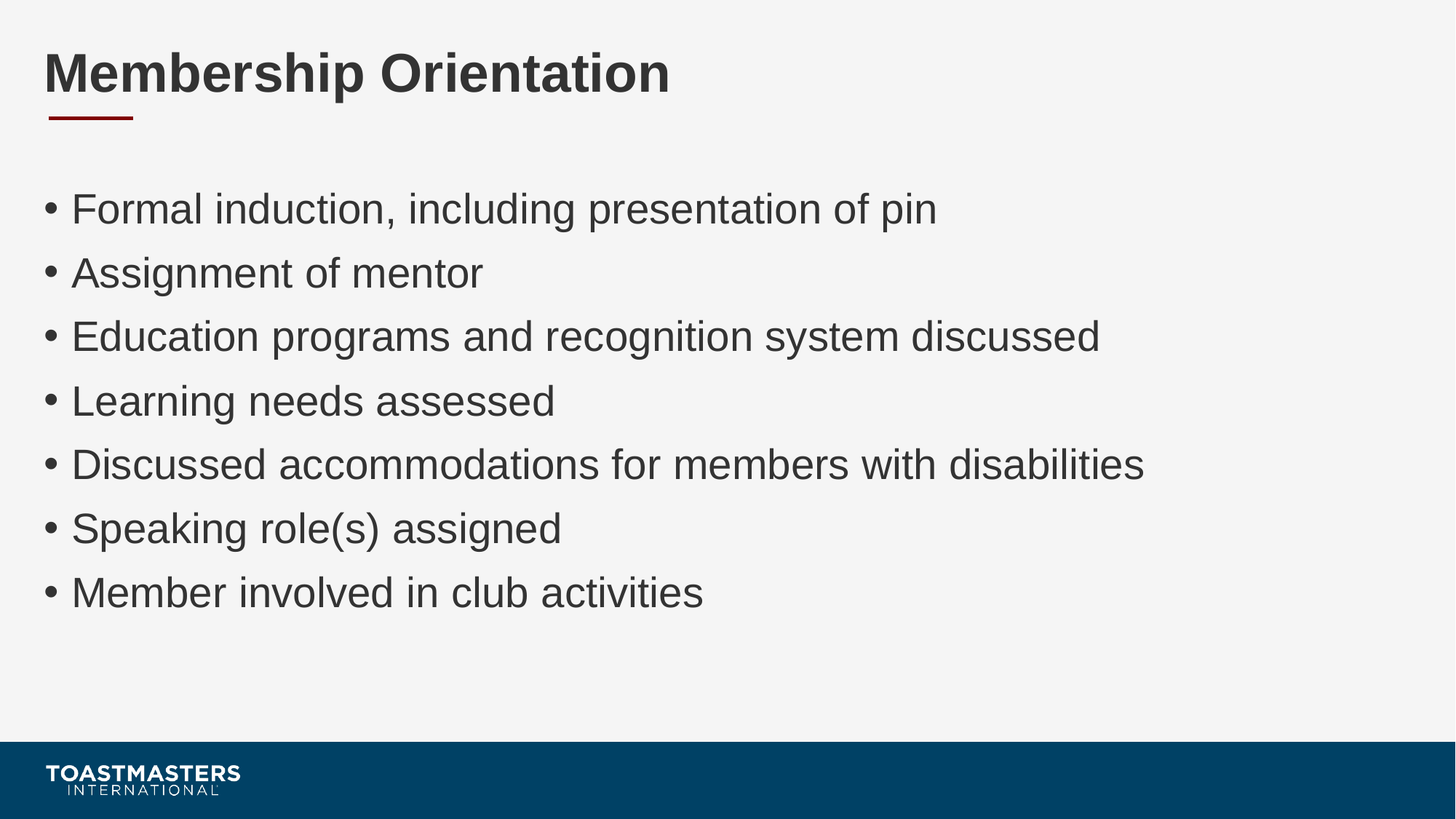

# Membership Orientation
Formal induction, including presentation of pin
Assignment of mentor
Education programs and recognition system discussed
Learning needs assessed
Discussed accommodations for members with disabilities
Speaking role(s) assigned
Member involved in club activities